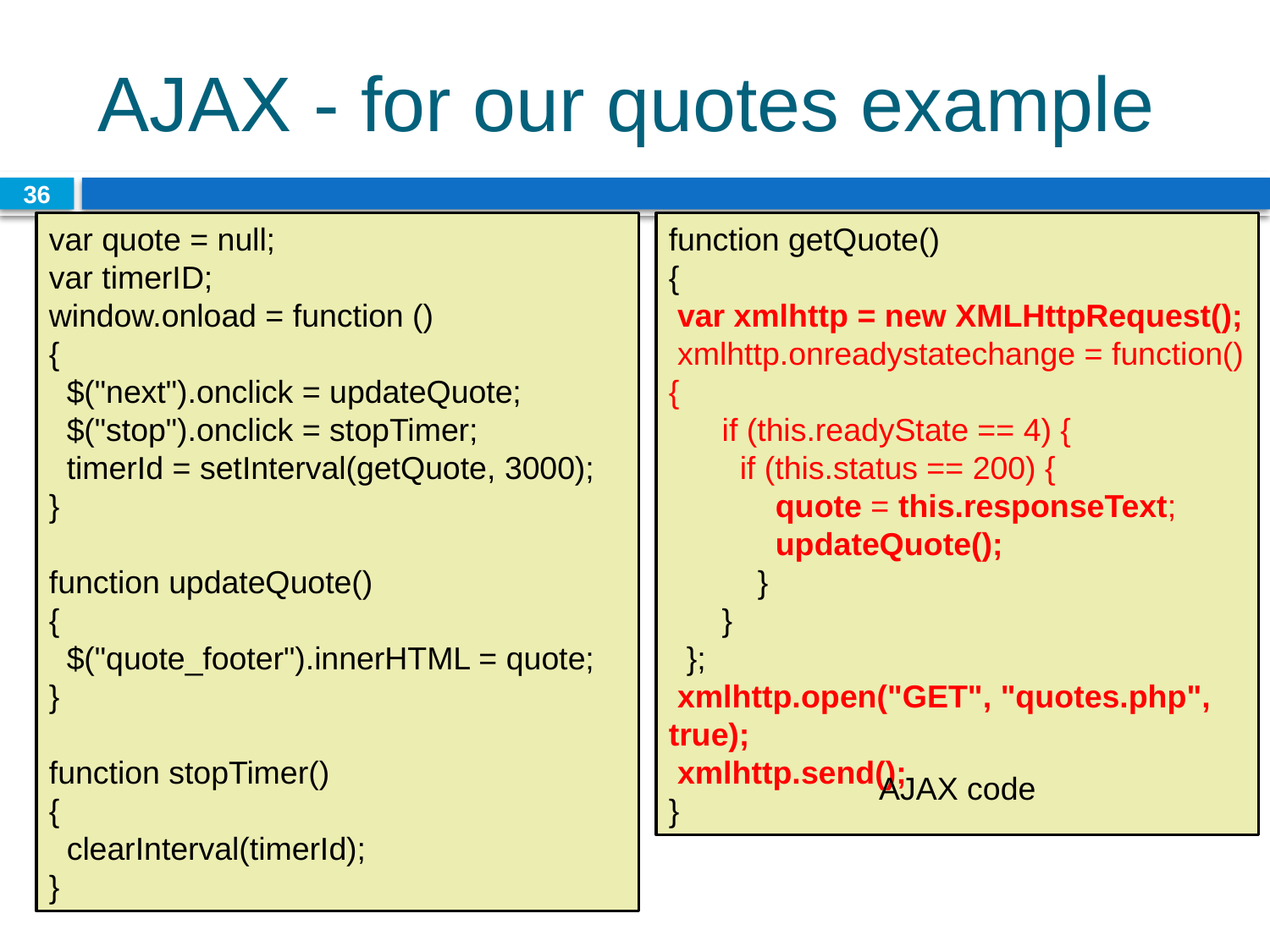

# AJAX - for our quotes example
36
var quote = null;
var timerID;
window.onload = function ()
{
  $("next").onclick = updateQuote;
  $("stop").onclick = stopTimer;
  timerId = setInterval(getQuote, 3000);
}

function updateQuote()
{
  $("quote_footer").innerHTML = quote;
}

function stopTimer()
{
  clearInterval(timerId);
}
function getQuote()
{
 var xmlhttp = new XMLHttpRequest();
 xmlhttp.onreadystatechange = function() {
      if (this.readyState == 4) {
        if (this.status == 200) {
            quote = this.responseText;
            updateQuote();
          }
      }
  };
 xmlhttp.open("GET", "quotes.php", true);
 xmlhttp.send();
}
AJAX code
EECS1012